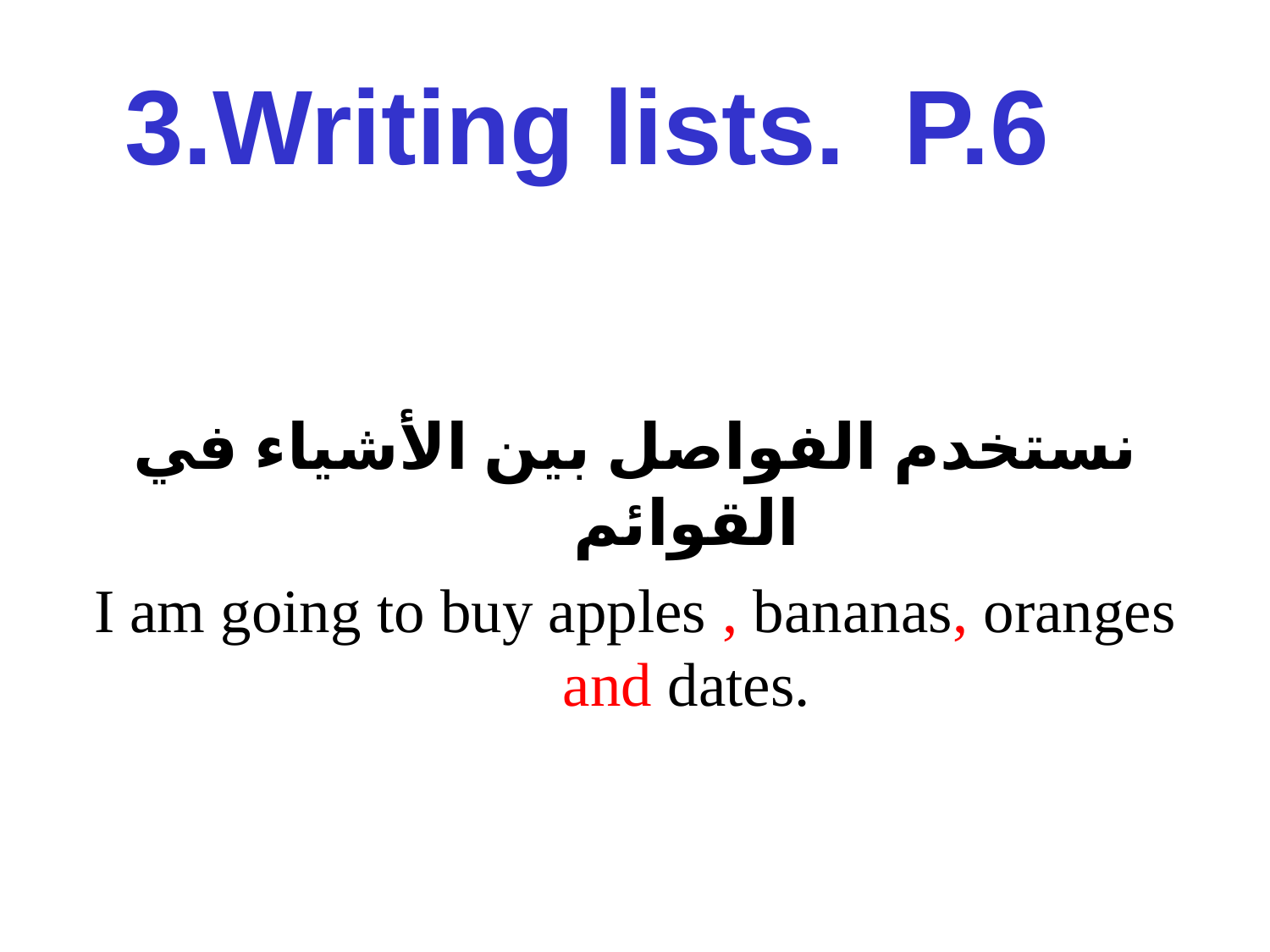

3.Writing lists.  P.6

نستخدم الفواصل بين الأشياء في القوائم
I am going to buy apples , bananas, oranges and dates.